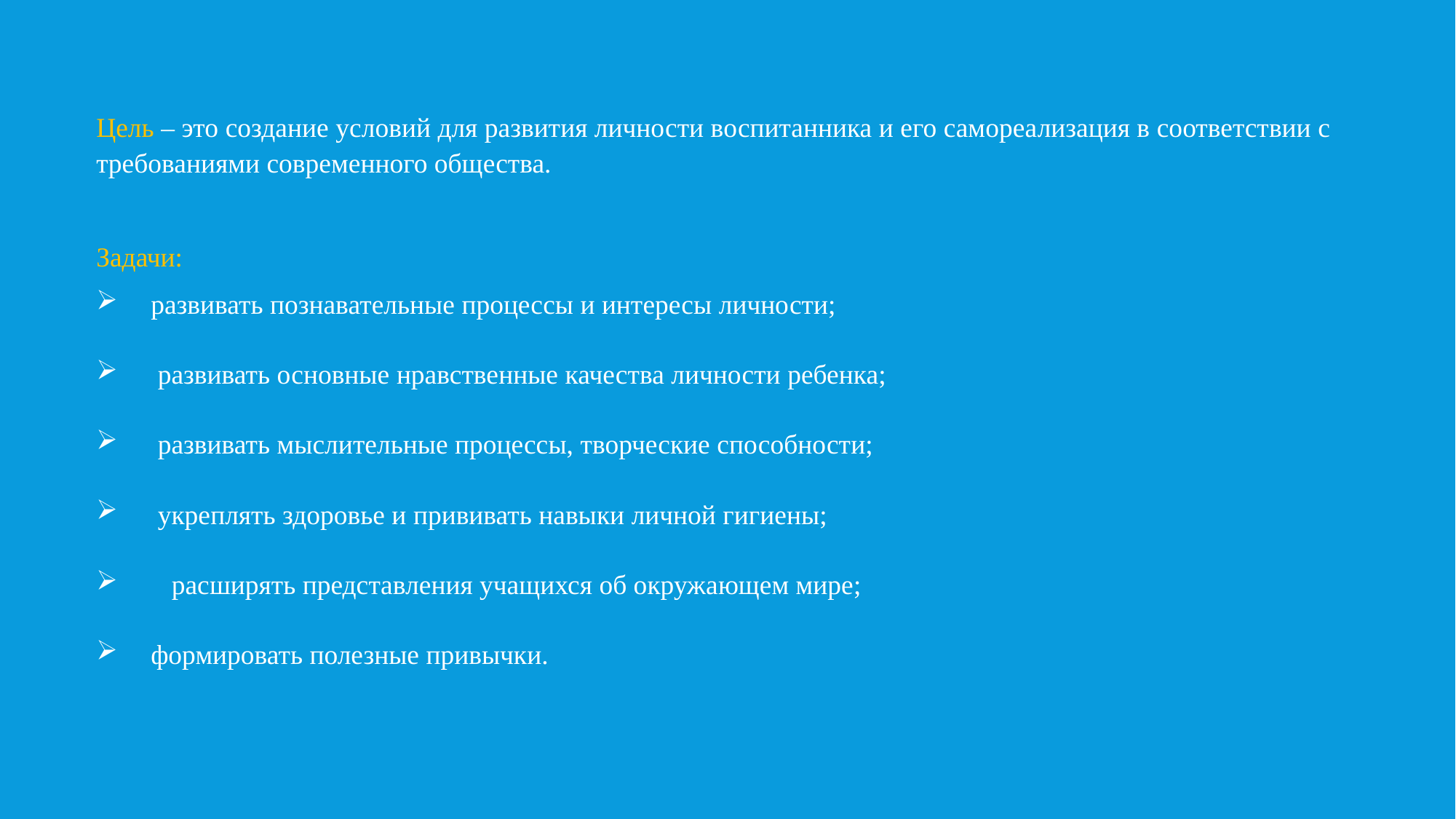

Цель – это создание условий для развития личности воспитанника и его самореализация в соответствии с требованиями современного общества.

Задачи:
развивать познавательные процессы и интересы личности;

 развивать основные нравственные качества личности ребенка;

 развивать мыслительные процессы, творческие способности;

 укреплять здоровье и прививать навыки личной гигиены;

   расширять представления учащихся об окружающем мире;

формировать полезные привычки.